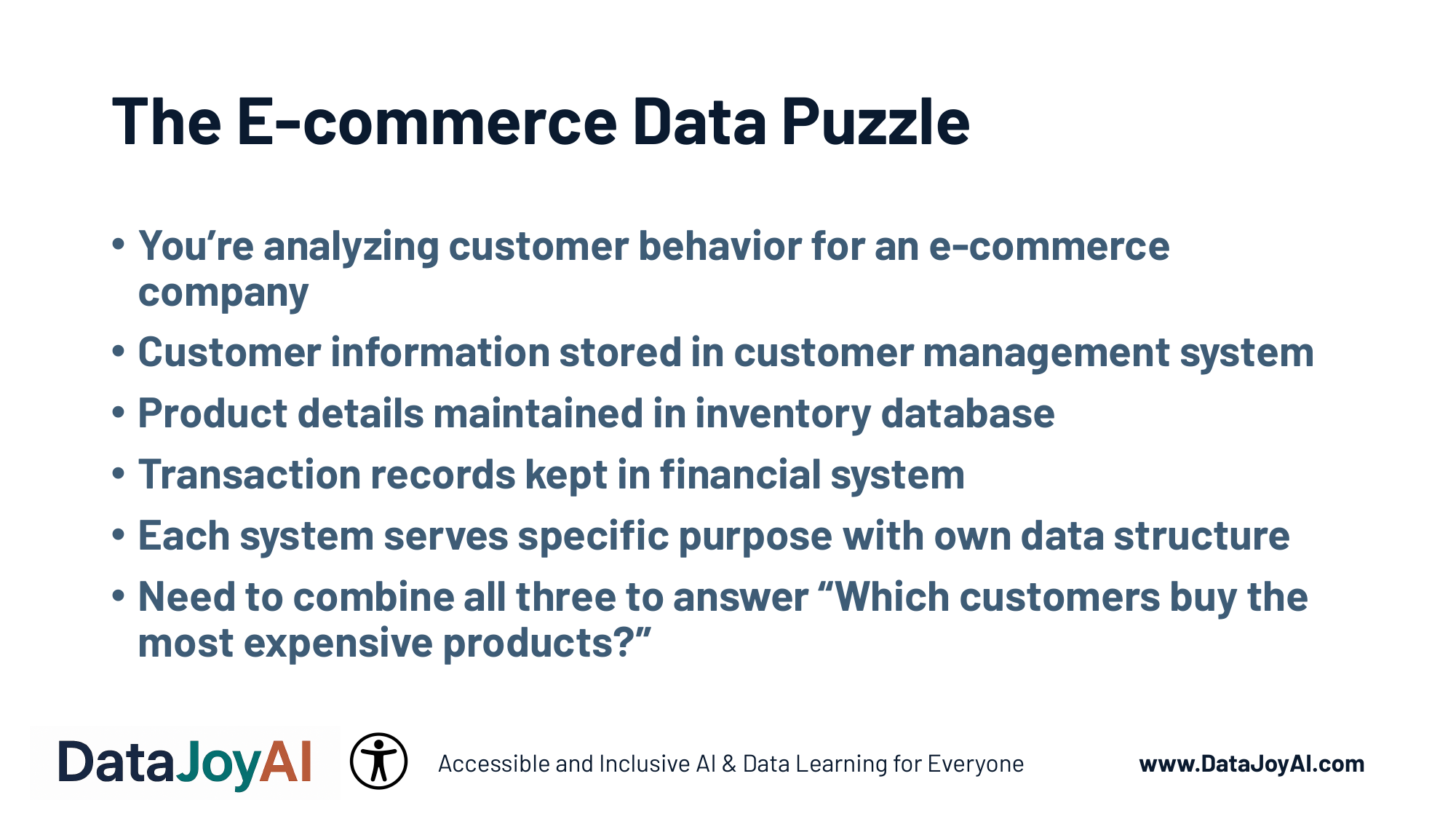

# The E-commerce Data Puzzle
You’re analyzing customer behavior for an e-commerce company
Customer information stored in customer management system
Product details maintained in inventory database
Transaction records kept in financial system
Each system serves specific purpose with own data structure
Need to combine all three to answer “Which customers buy the most expensive products?”